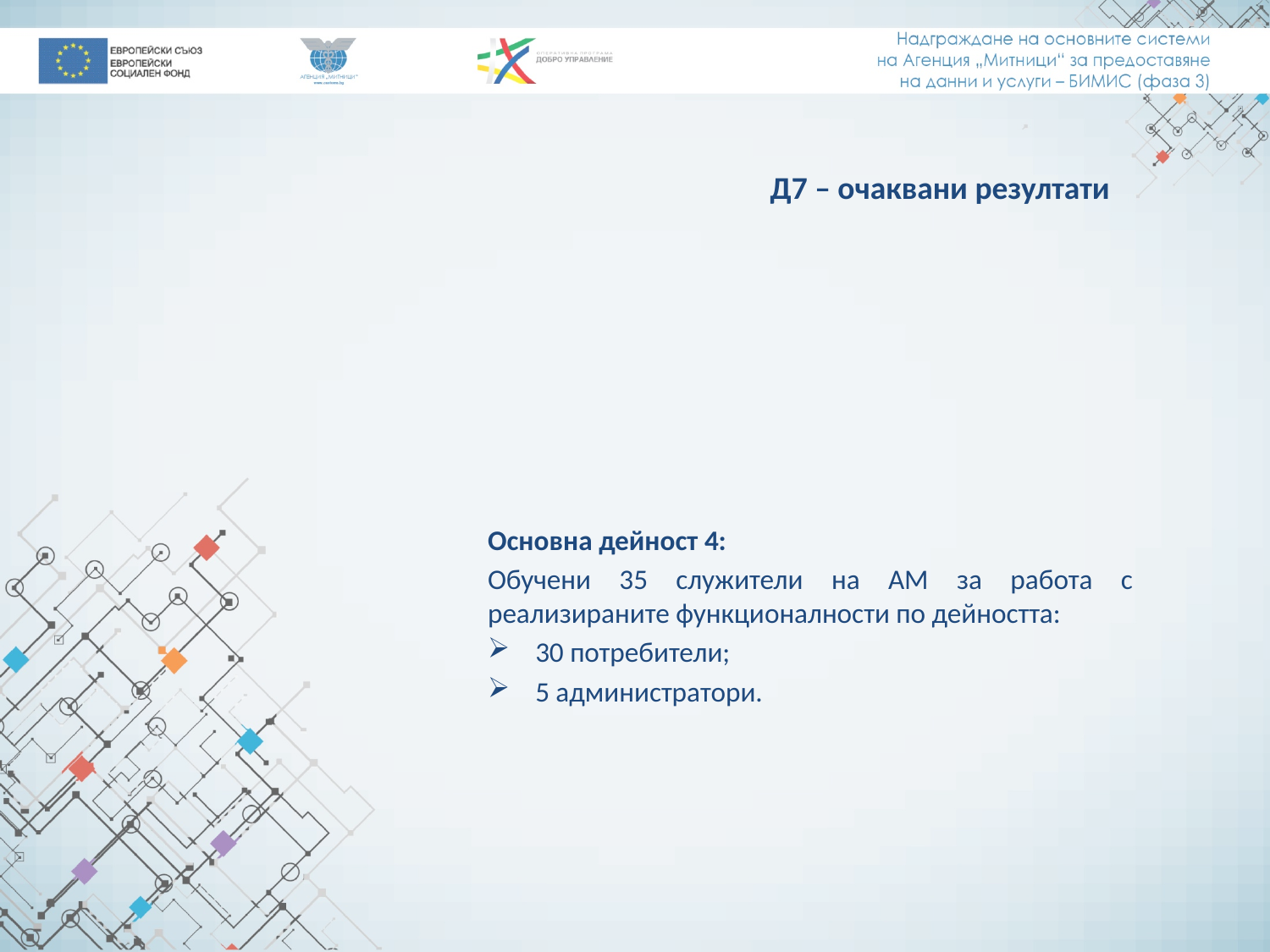

Д7 – очаквани резултати

Основна дейност 4:
Обучени 35 служители на АМ за работа с реализираните функционалности по дейността:
30 потребители;
5 администратори.